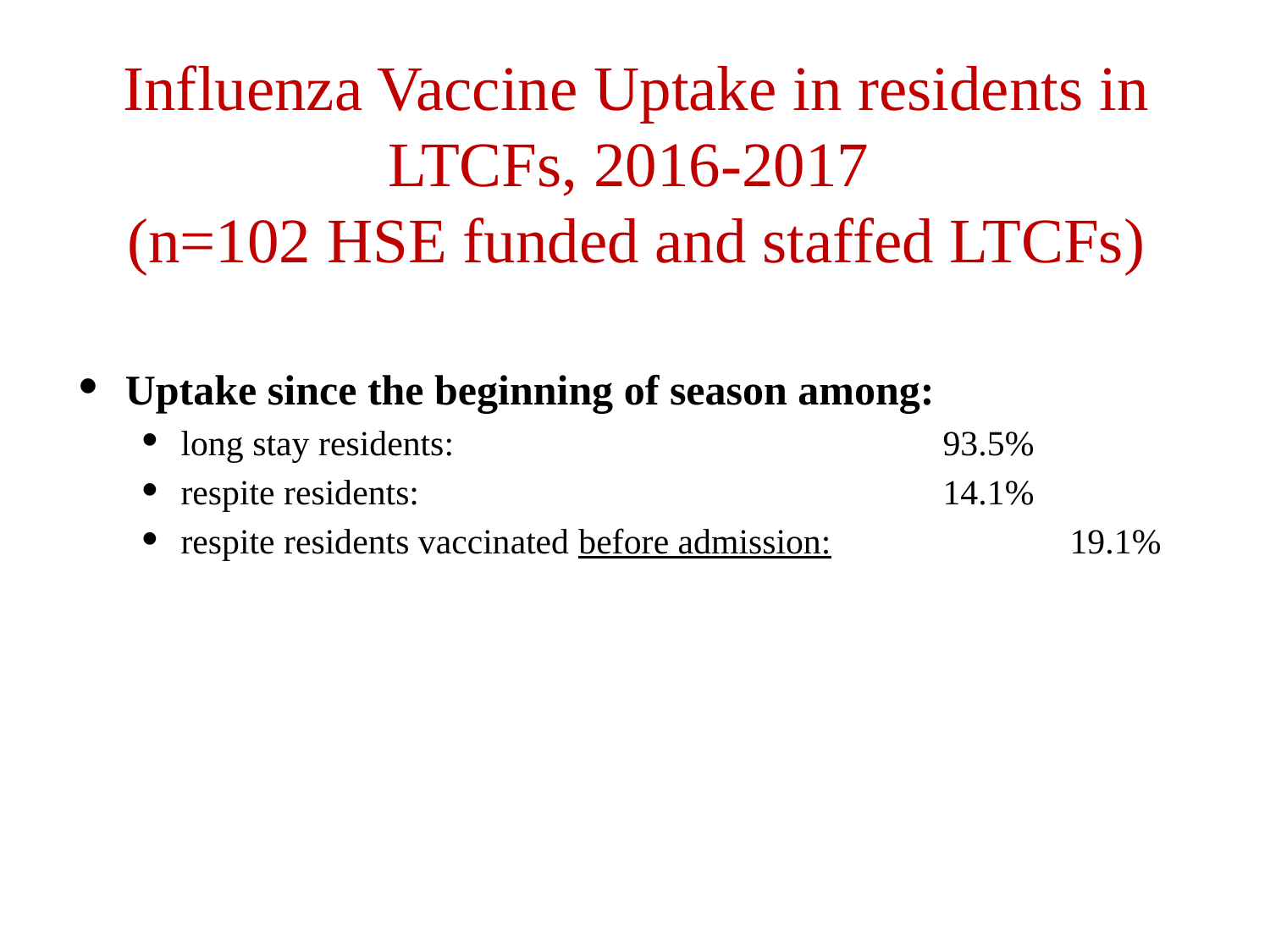

# Influenza Vaccine Uptake in residents in LTCFs, 2016-2017 (n=102 HSE funded and staffed LTCFs)
Uptake since the beginning of season among:
long stay residents: 				93.5%
respite residents: 					14.1%
respite residents vaccinated before admission:	 	19.1%